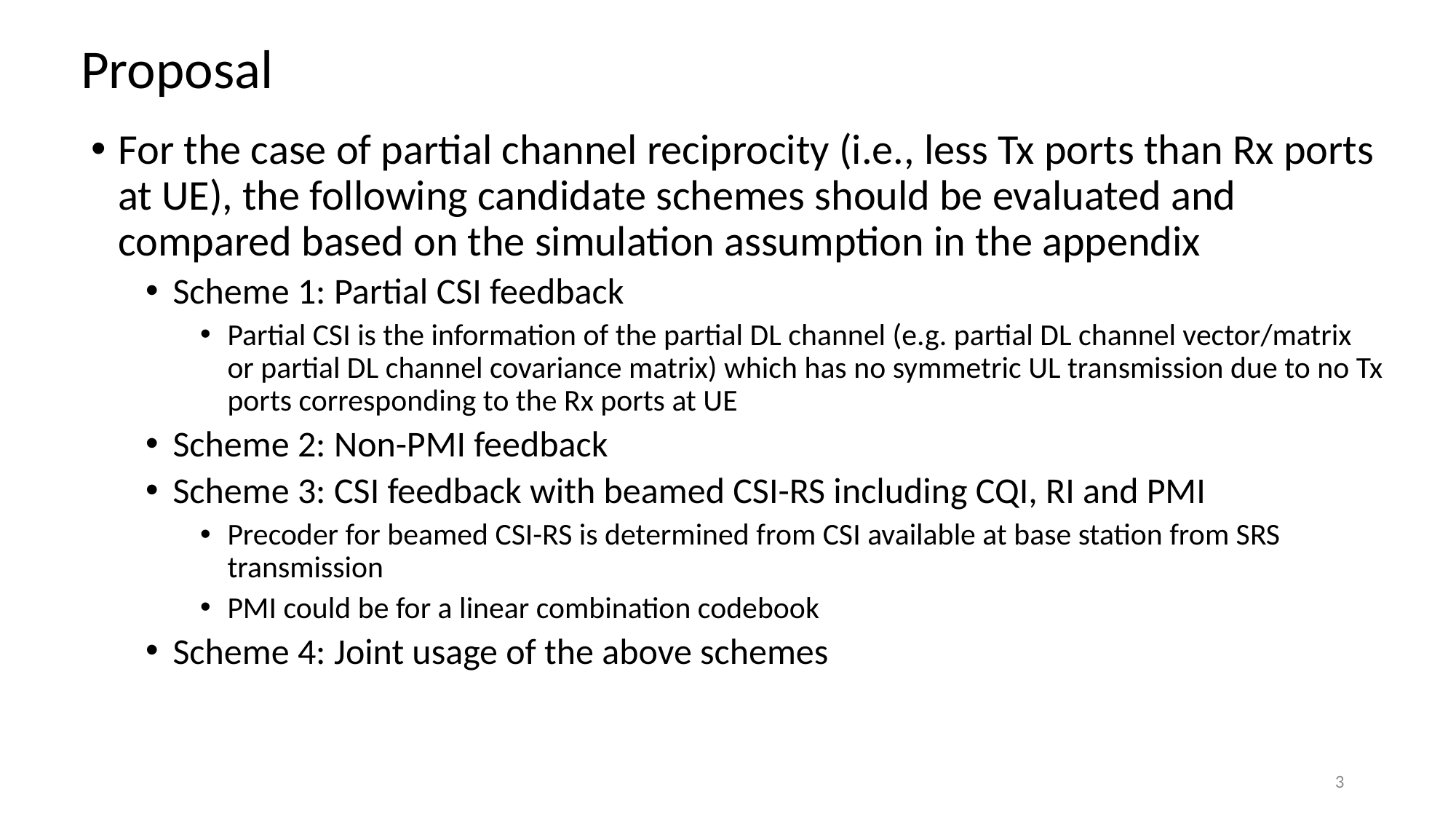

# Proposal
For the case of partial channel reciprocity (i.e., less Tx ports than Rx ports at UE), the following candidate schemes should be evaluated and compared based on the simulation assumption in the appendix
Scheme 1: Partial CSI feedback
Partial CSI is the information of the partial DL channel (e.g. partial DL channel vector/matrix or partial DL channel covariance matrix) which has no symmetric UL transmission due to no Tx ports corresponding to the Rx ports at UE
Scheme 2: Non-PMI feedback
Scheme 3: CSI feedback with beamed CSI-RS including CQI, RI and PMI
Precoder for beamed CSI-RS is determined from CSI available at base station from SRS transmission
PMI could be for a linear combination codebook
Scheme 4: Joint usage of the above schemes
3